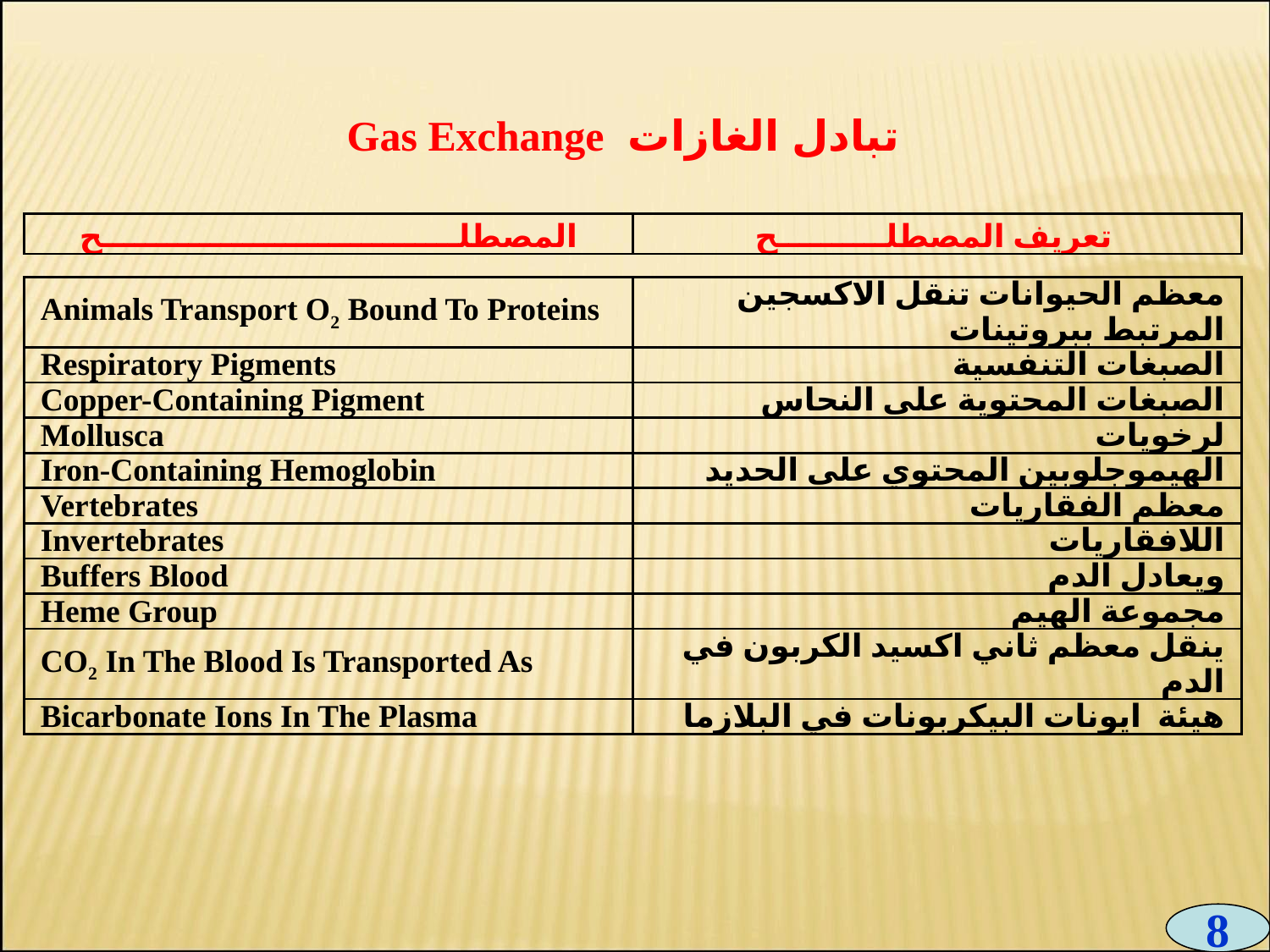

تبادل الغازات  Gas Exchange
| المصطلـــــــــــــــــــــــــــــــــح | تعريف المصطلــــــــــح |
| --- | --- |
| Animals Transport O2 Bound To Proteins | معظم الحيوانات تنقل الاكسجين المرتبط ببروتينات |
| --- | --- |
| Respiratory Pigments | الصبغات التنفسية |
| Copper-Containing Pigment | الصبغات المحتوية على النحاس |
| Mollusca | لرخويات |
| Iron-Containing Hemoglobin | الهيموجلوبين المحتوي على الحديد |
| Vertebrates | معظم الفقاريات |
| Invertebrates | اللافقاريات |
| Buffers Blood | ويعادل الدم |
| Heme Group | مجموعة الهيم |
| CO2 In The Blood Is Transported As | ينقل معظم ثاني اكسيد الكربون في الدم |
| Bicarbonate Ions In The Plasma | هيئة ايونات البيكربونات في البلازما |
8